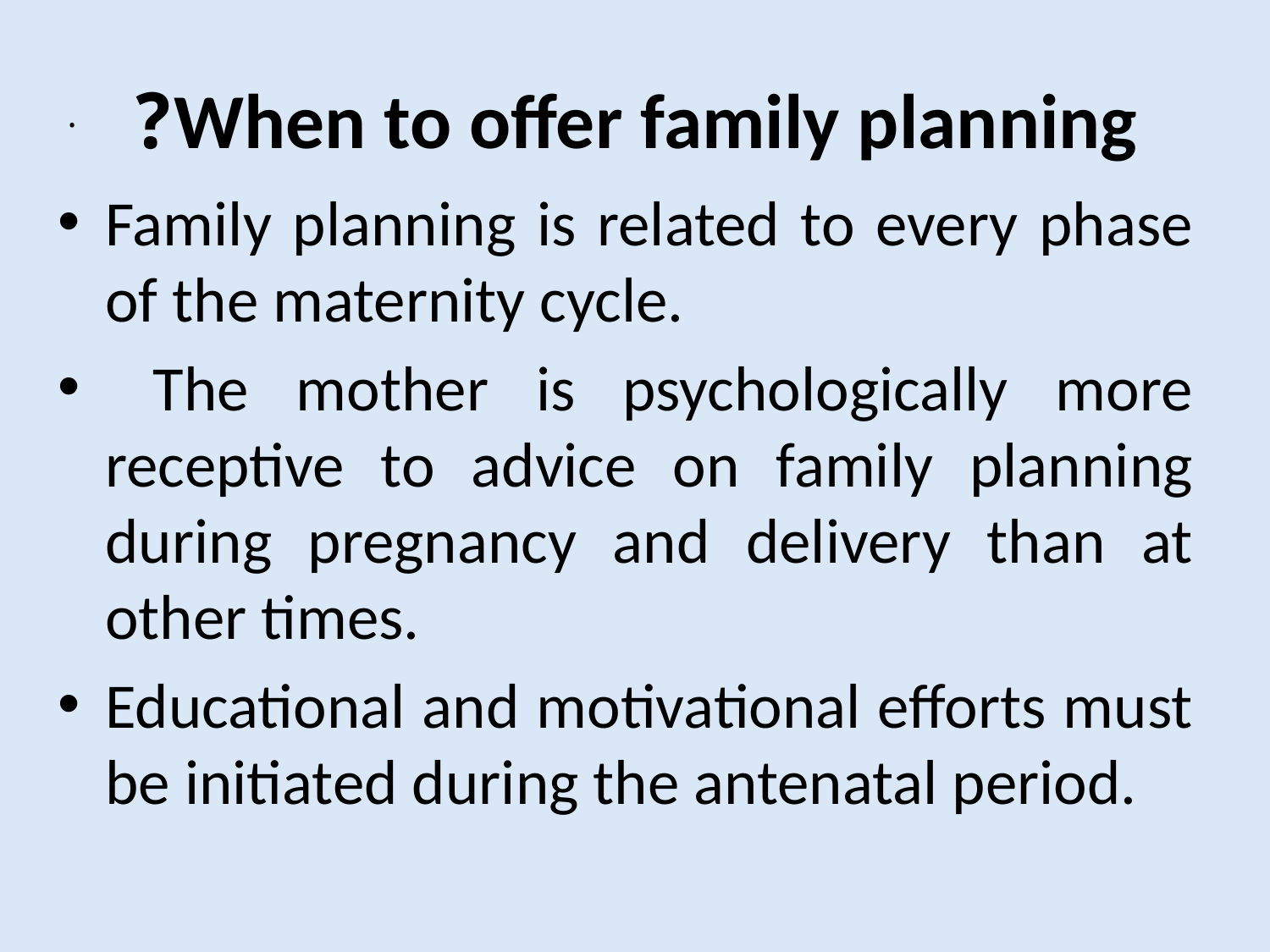

# When to offer family planning?
.
Family planning is related to every phase of the maternity cycle.
 The mother is psychologically more receptive to advice on family planning during pregnancy and delivery than at other times.
Educational and motivational efforts must be initiated during the antenatal period.